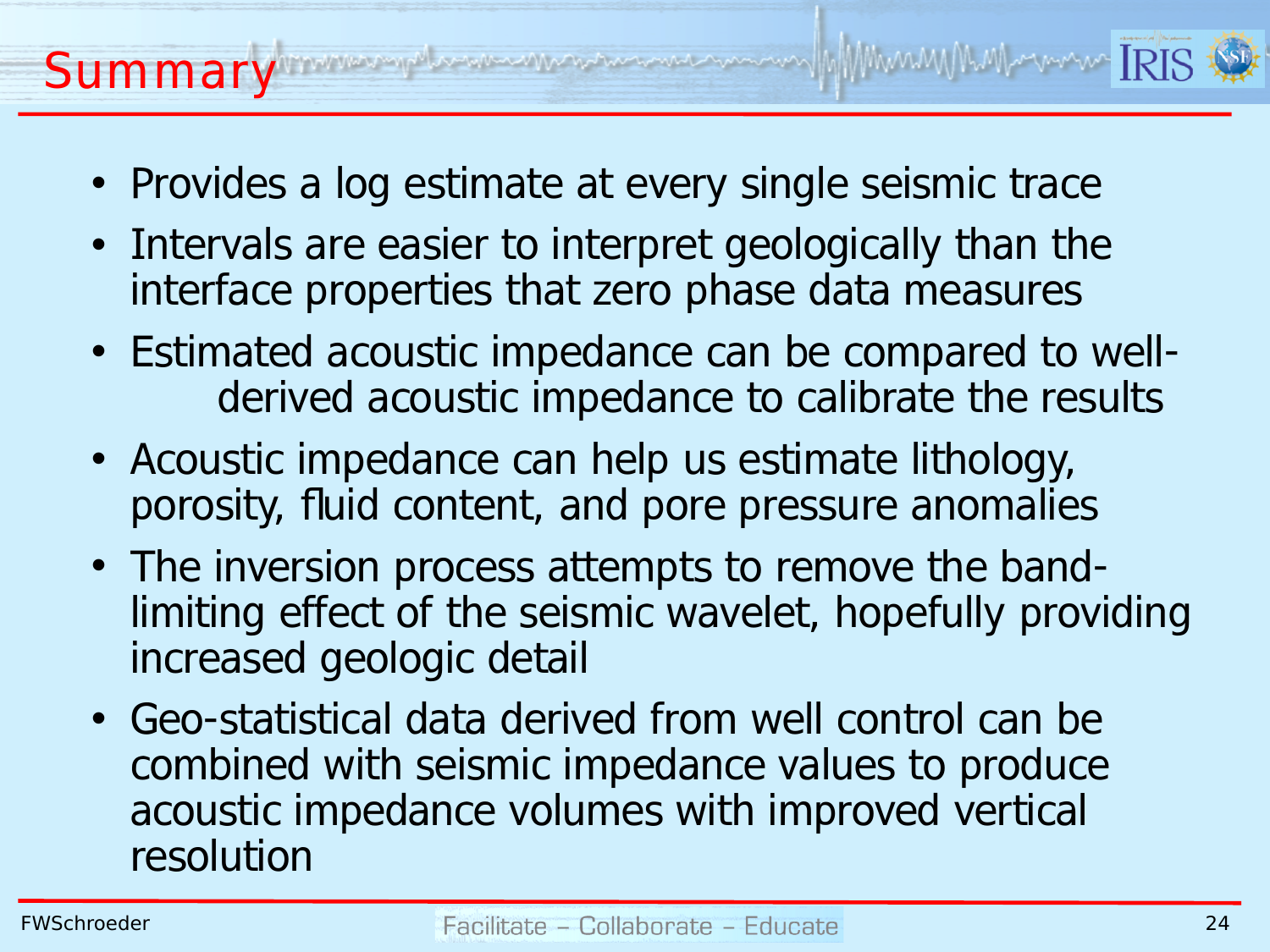

# Summary
Provides a log estimate at every single seismic trace
Intervals are easier to interpret geologically than the 	interface properties that zero phase data measures
Estimated acoustic impedance can be compared to well-	derived acoustic impedance to calibrate the results
Acoustic impedance can help us estimate lithology, 	porosity, fluid content, and pore pressure anomalies
The inversion process attempts to remove the band-	limiting effect of the seismic wavelet, hopefully 	providing increased geologic detail
Geo-statistical data derived from well control can be 	combined with seismic impedance values to produce 	acoustic impedance volumes with improved vertical 	resolution